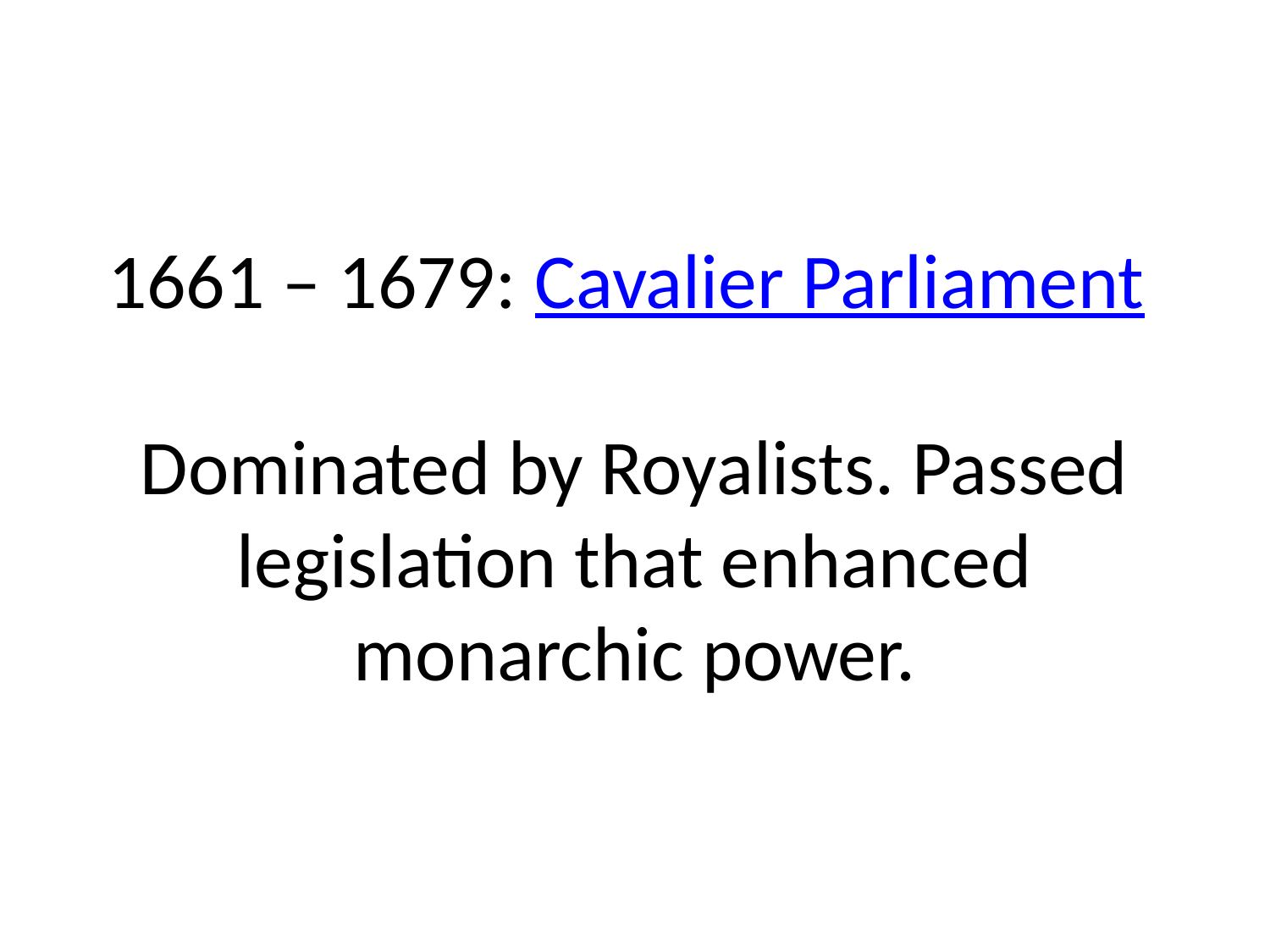

# 1661 – 1679: Cavalier Parliament Dominated by Royalists. Passed legislation that enhanced monarchic power.